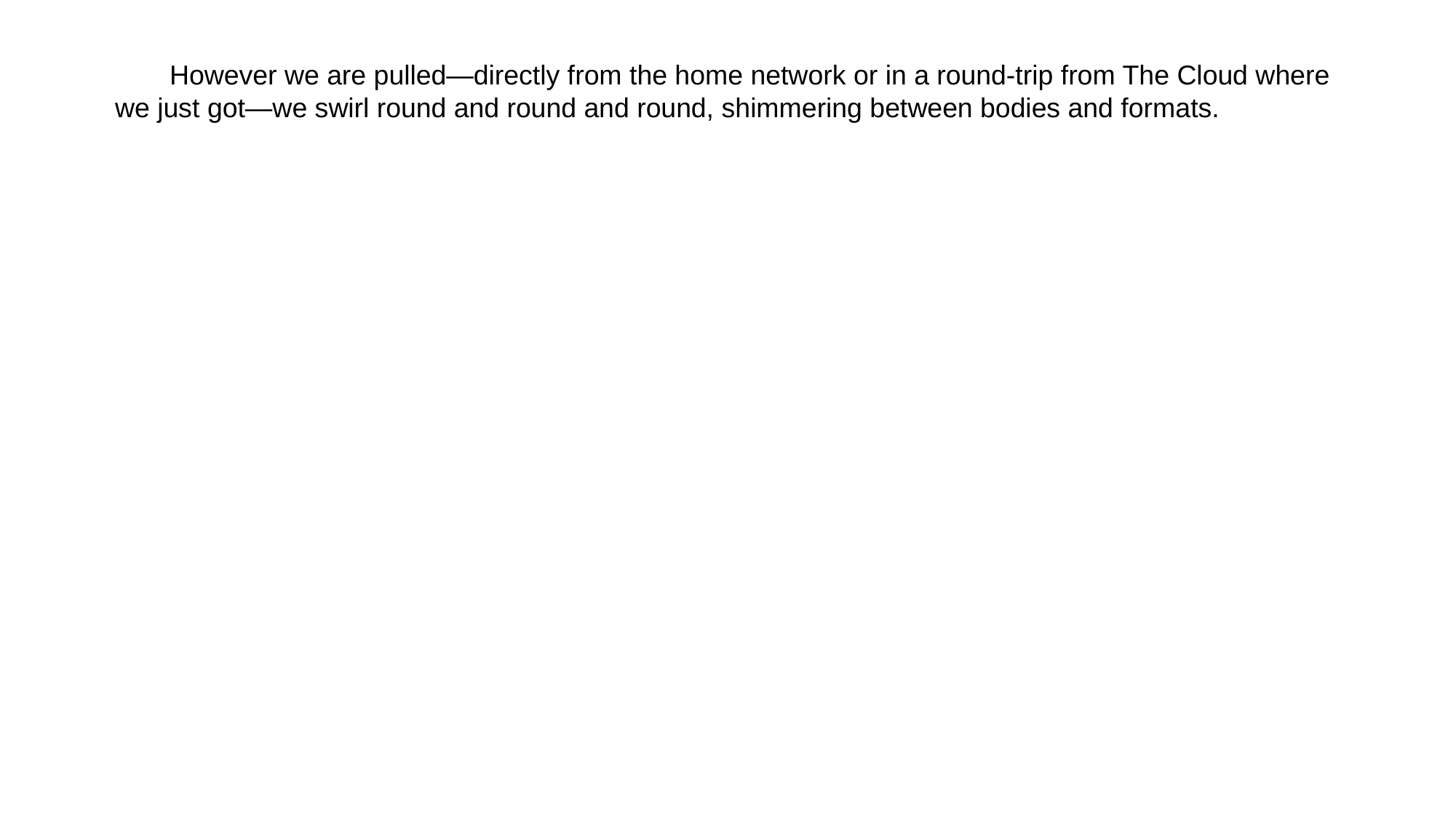

However we are pulled—directly from the home network or in a round-trip from The Cloud where we just got—we swirl round and round and round, shimmering between bodies and formats.